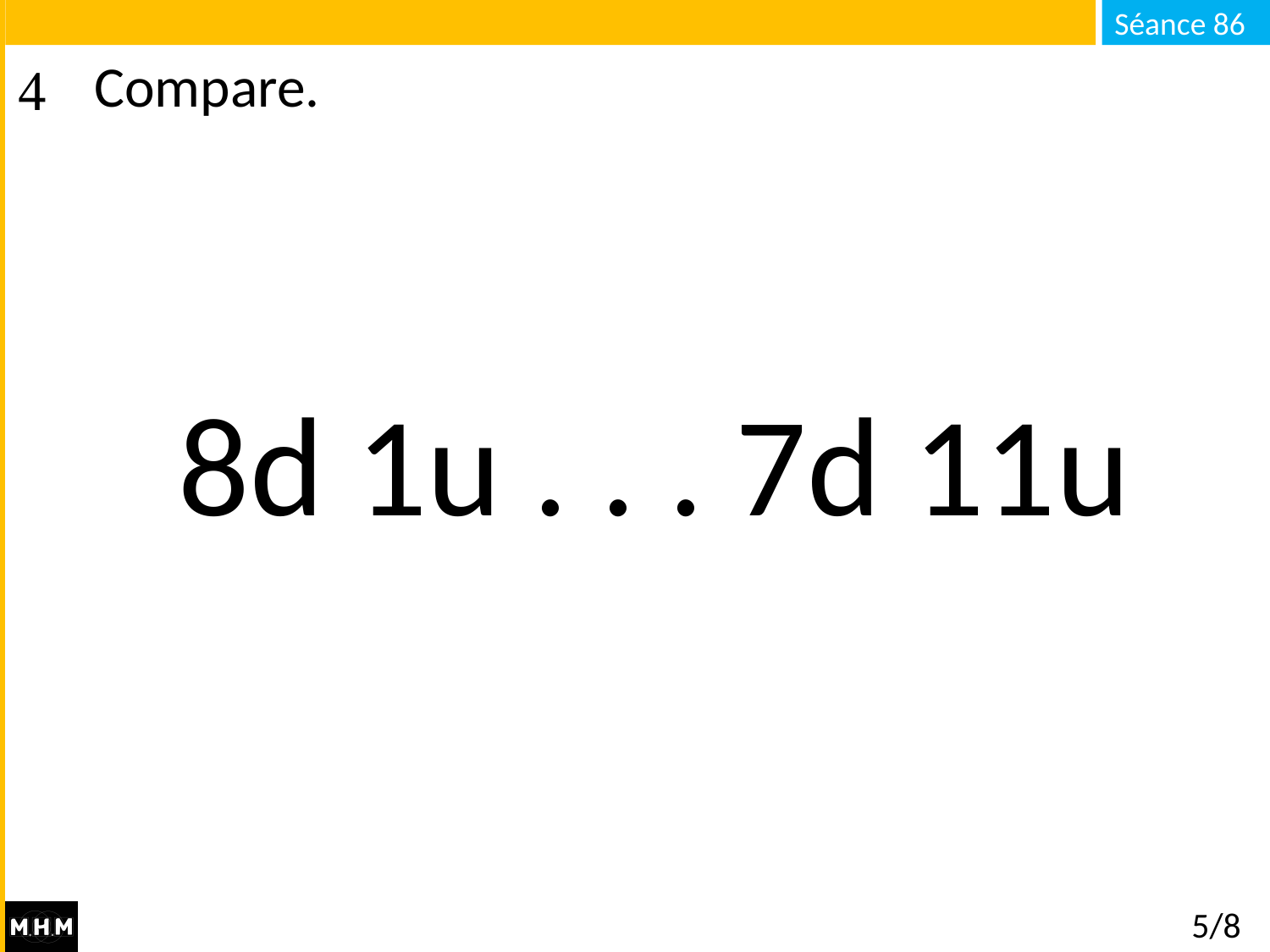

# Compare.
8d 1u . . . 7d 11u
5/8